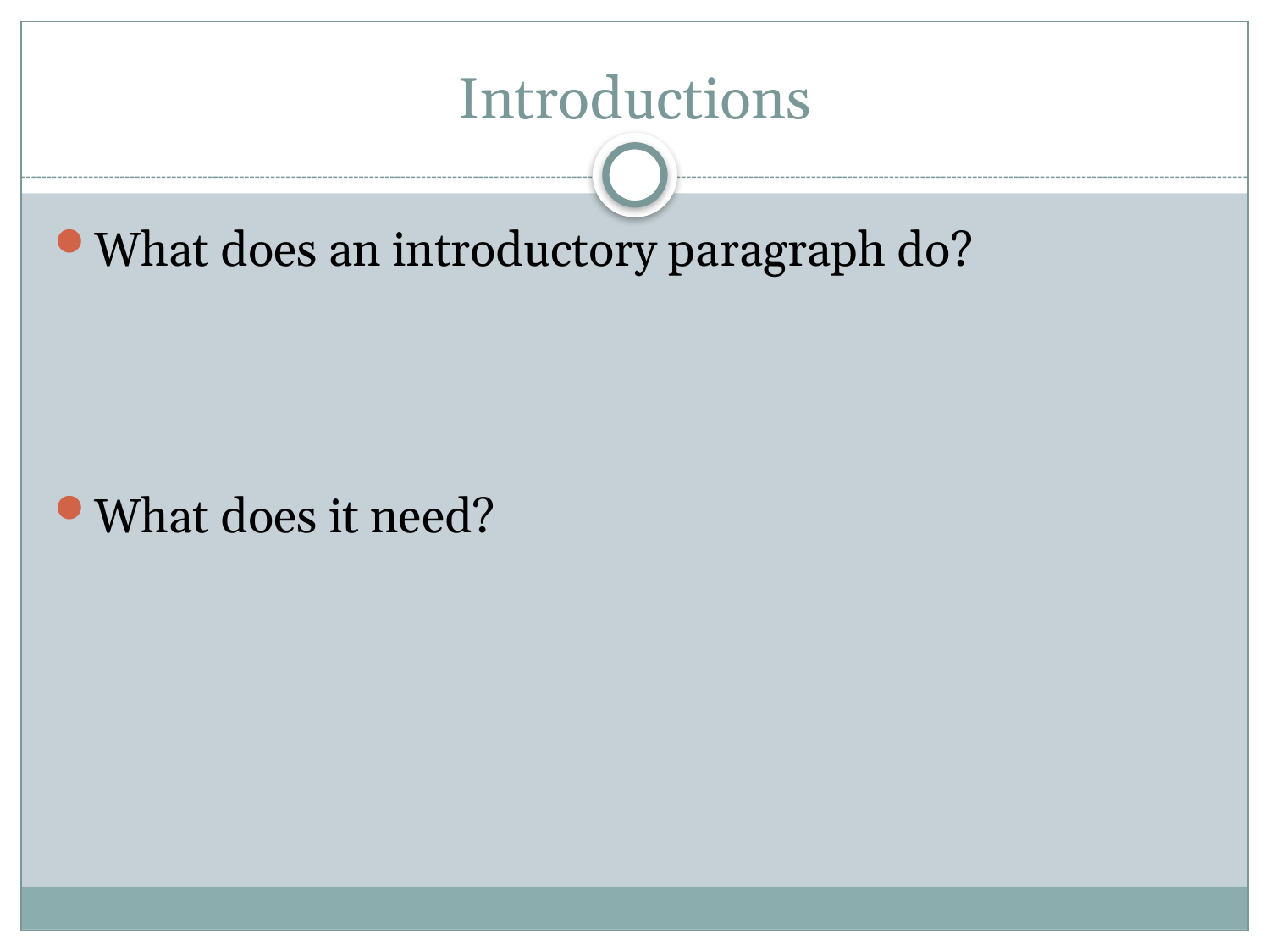

# Introductions
What does an introductory paragraph do?

What does it need?